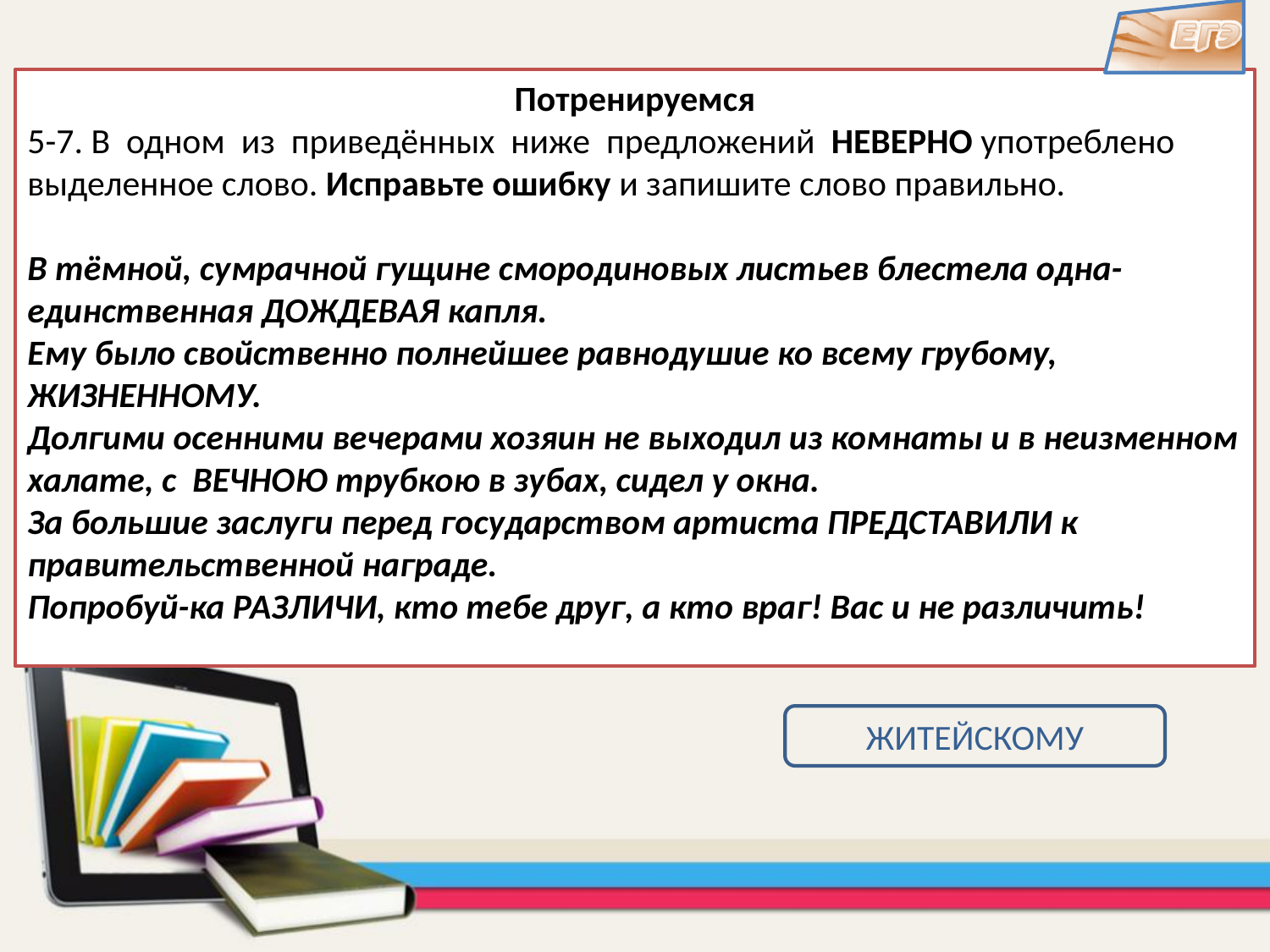

Потренируемся
5-7. В  одном  из  приведённых  ниже  предложений  НЕВЕРНО употреблено выделенное слово. Исправьте ошибку и запишите слово правильно.

В тёмной, сумрачной гущине смородиновых листьев блестела одна-единственная ДОЖДЕВАЯ капля.
Ему было свойственно полнейшее равнодушие ко всему грубому, ЖИЗНЕННОМУ.
Долгими осенними вечерами хозяин не выходил из ком­наты и в неизменном халате, с  ВЕЧНОЮ трубкою в зубах, сидел у окна.
За большие заслуги перед государством артиста ПРЕДСТАВИЛИ к правительственной награде.
Попробуй-ка РАЗЛИЧИ, кто тебе друг, а кто враг! Вас и не различить!
ЖИТЕЙСКОМУ